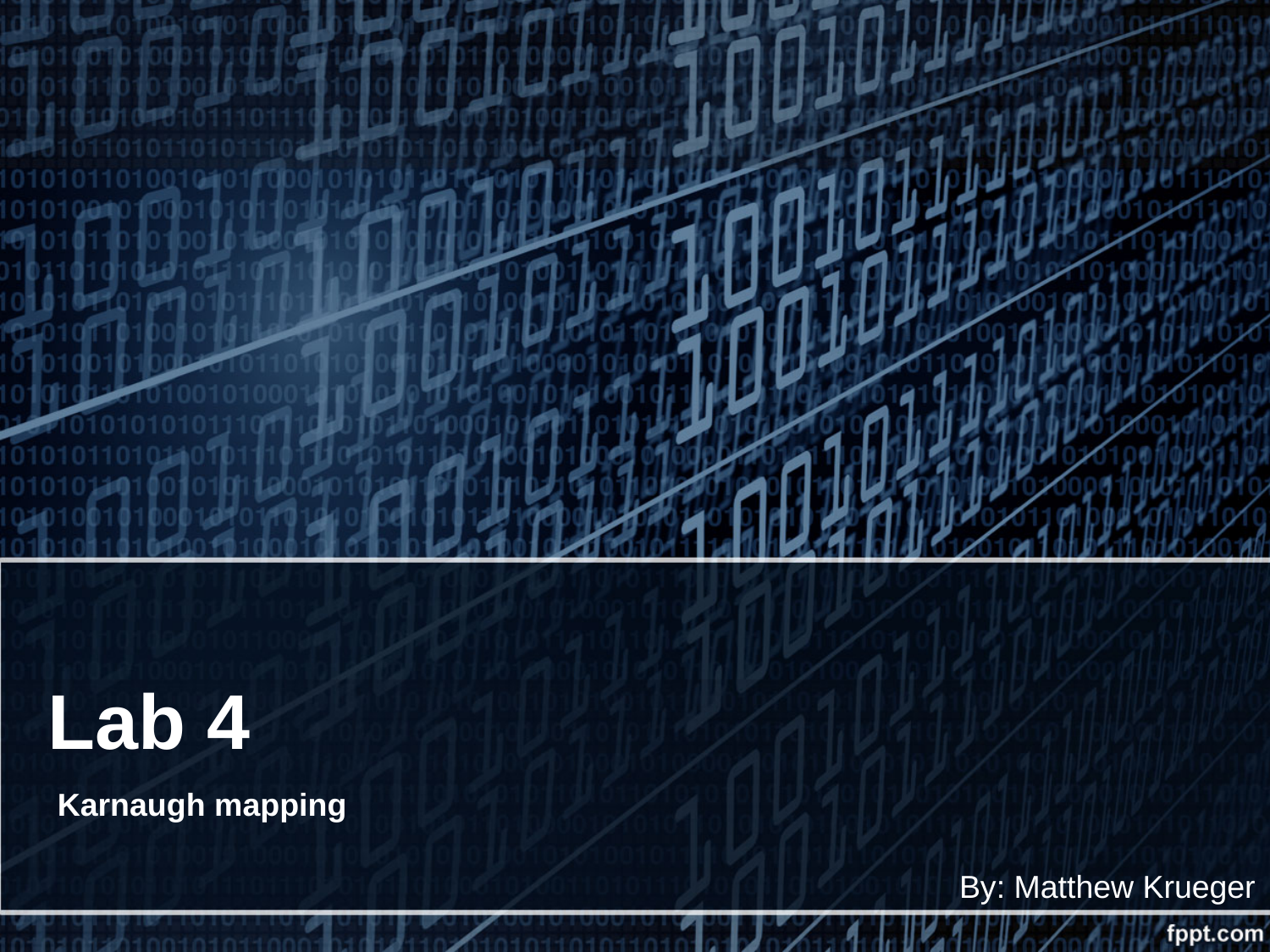

# Lab 4
Karnaugh mapping
By: Matthew Krueger